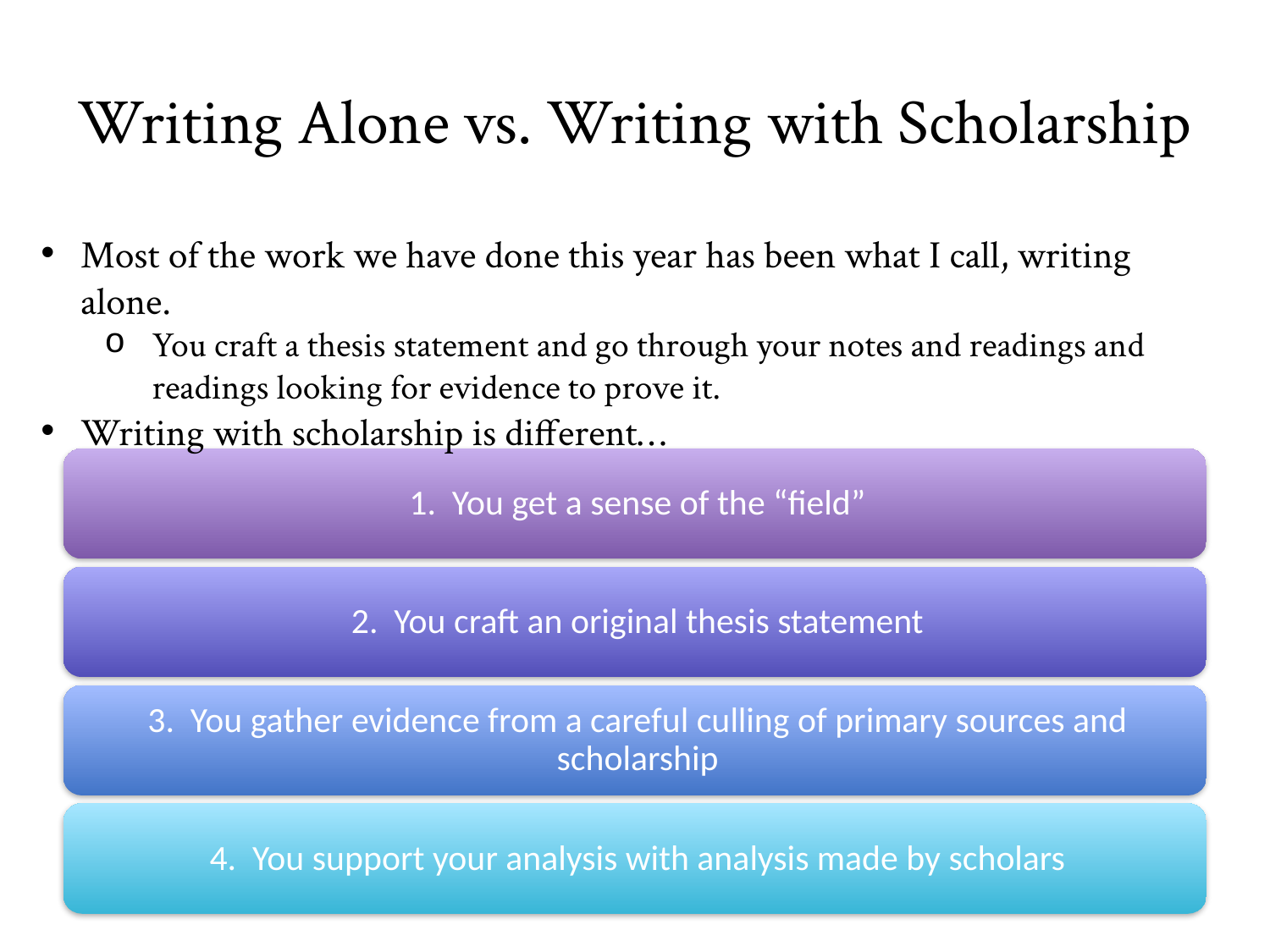

# Writing Alone vs. Writing with Scholarship
Most of the work we have done this year has been what I call, writing alone.
You craft a thesis statement and go through your notes and readings and readings looking for evidence to prove it.
Writing with scholarship is different…

1.  You get a sense of the “field”
2.  You craft an original thesis statement
3.  You gather evidence from a careful culling of primary sources and scholarship
4.  You support your analysis with analysis made by scholars